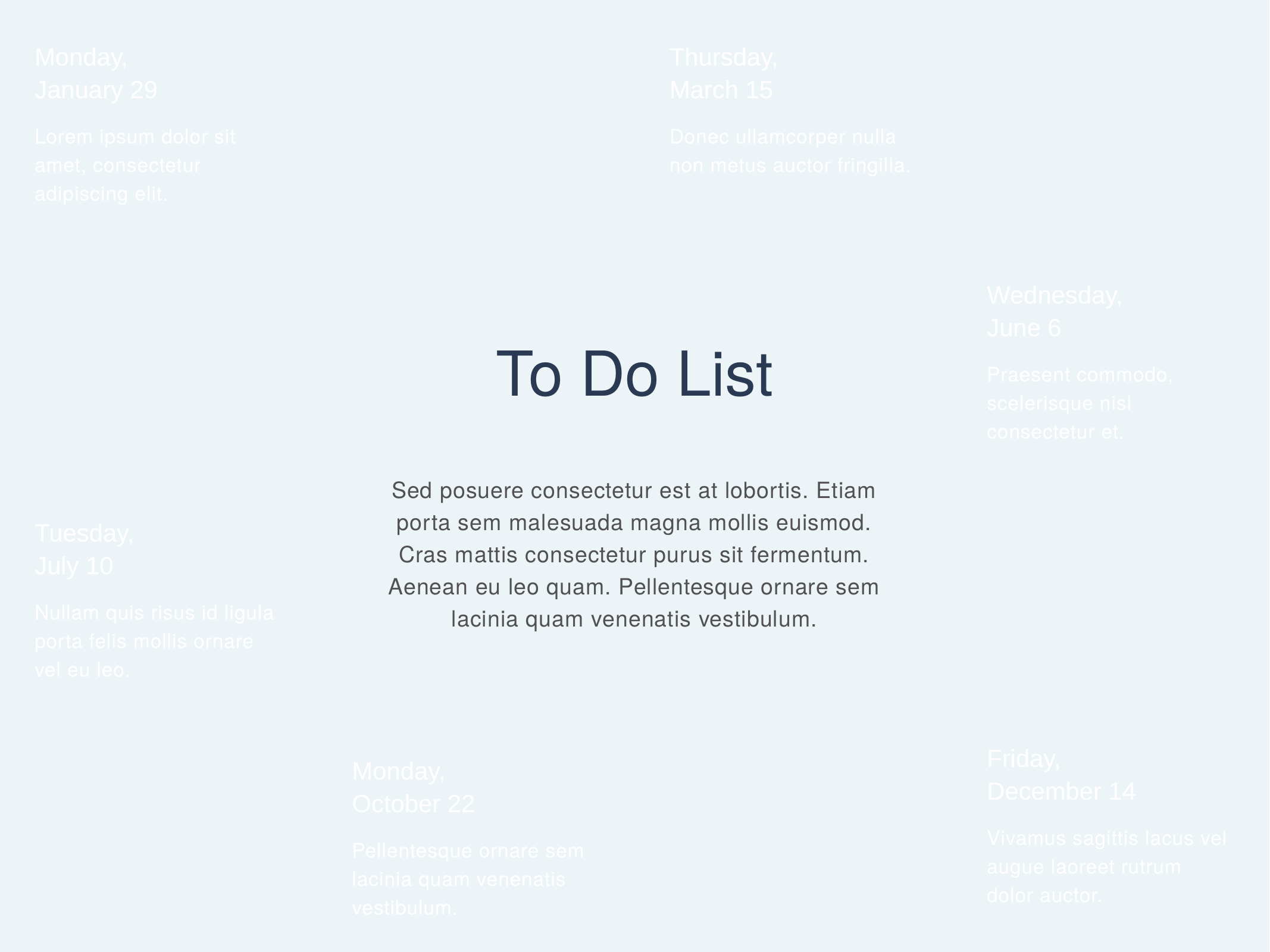

Monday,
January 29
Thursday,
March 15
Lorem ipsum dolor sit amet, consectetur adipiscing elit.
Donec ullamcorper nulla non metus auctor fringilla.

Wednesday,
June 6
# To Do List
Praesent commodo, scelerisque nisl consectetur et.
Sed posuere consectetur est at lobortis. Etiam porta sem malesuada magna mollis euismod. Cras mattis consectetur purus sit fermentum. Aenean eu leo quam. Pellentesque ornare sem lacinia quam venenatis vestibulum.

Tuesday,
July 10
Nullam quis risus id ligula porta felis mollis ornare vel eu leo.

Friday,
December 14
Monday,
October 22
Vivamus sagittis lacus vel augue laoreet rutrum dolor auctor.
Pellentesque ornare sem lacinia quam venenatis vestibulum.